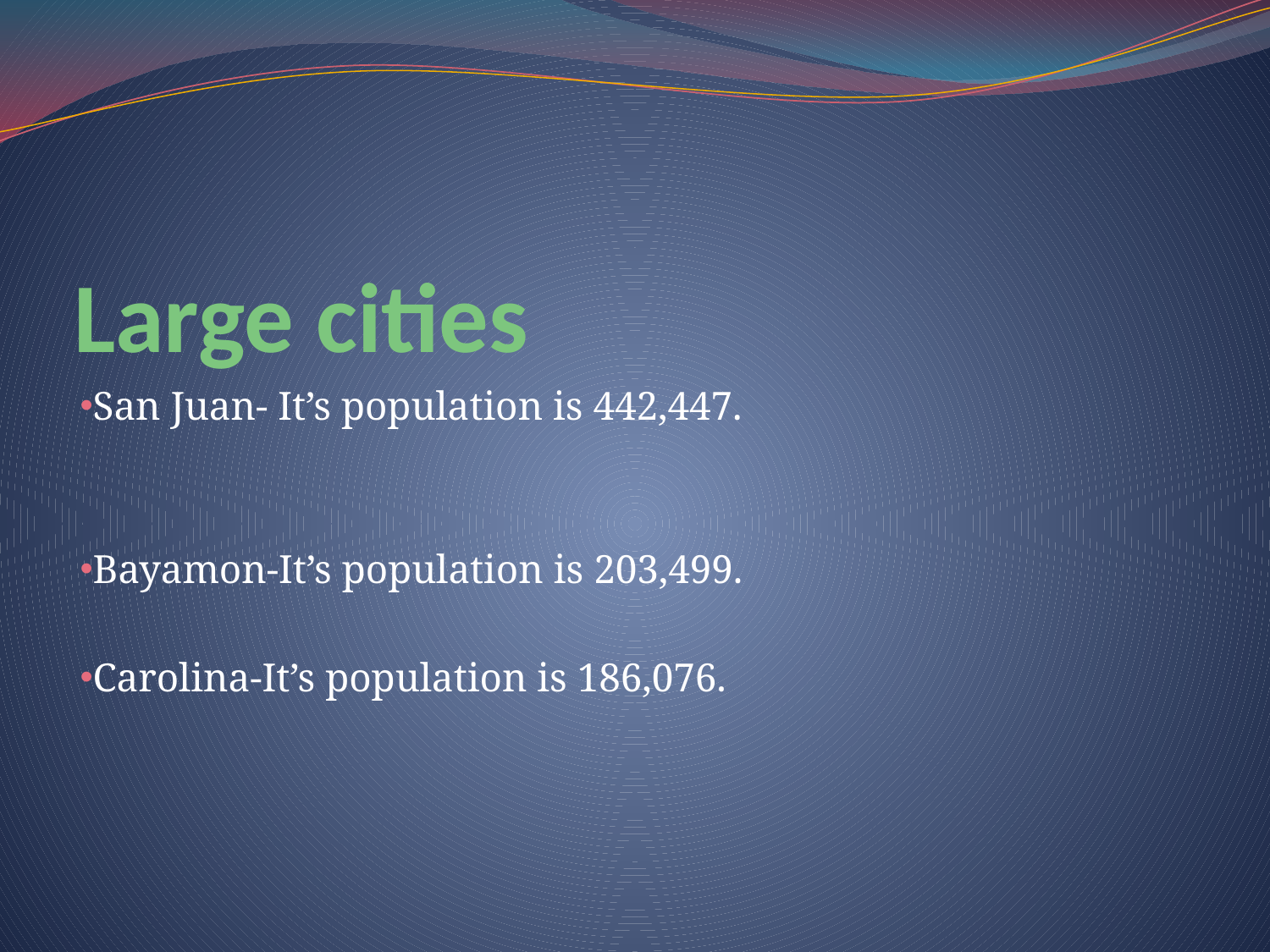

# Large cities
San Juan- It’s population is 442,447.

Bayamon-It’s population is 203,499.

Carolina-It’s population is 186,076.